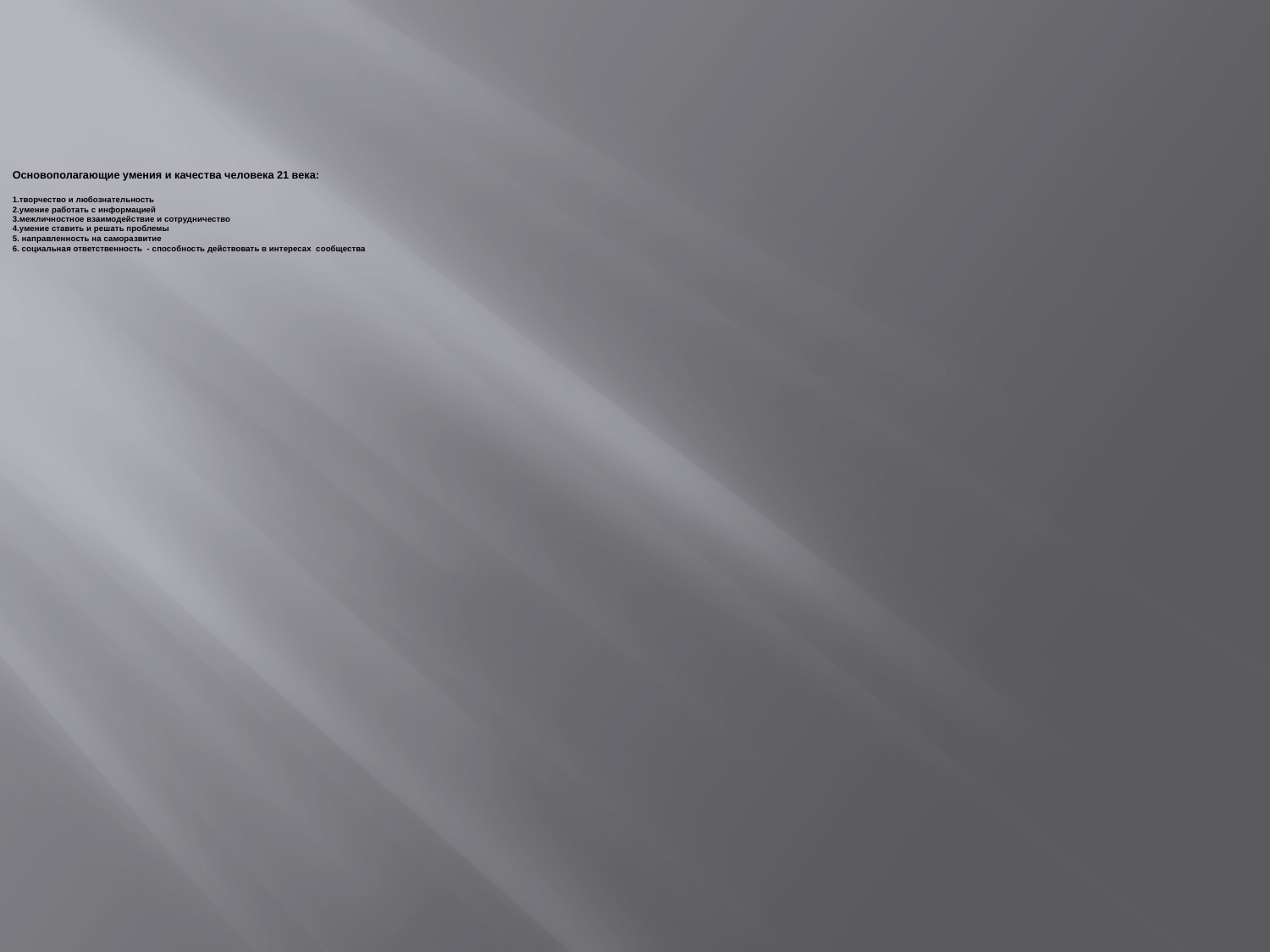

# Основополагающие умения и качества человека 21 века: 1.творчество и любознательность 2.умение работать с информацией 3.межличностное взаимодействие и сотрудничество 4.умение ставить и решать проблемы 5. направленность на саморазвитие 6. социальная ответственность  - способность действовать в интересах  сообщества